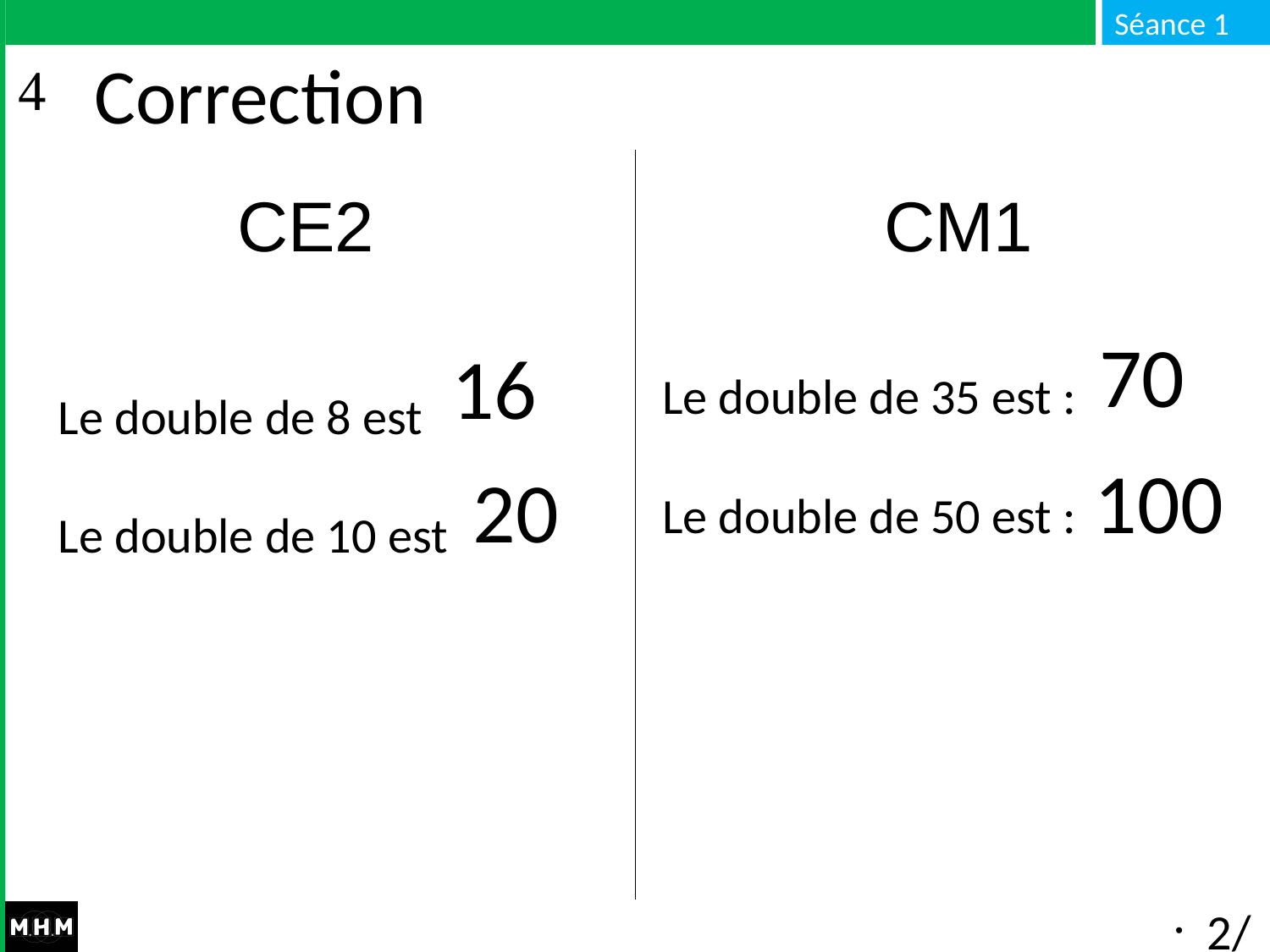

# Correction

CE2                          CM1
Le double de 35 est : …
Le double de 50 est : …

70
Le double de 8 est : …
Le double de 10 est : …

16
100
20
2/8